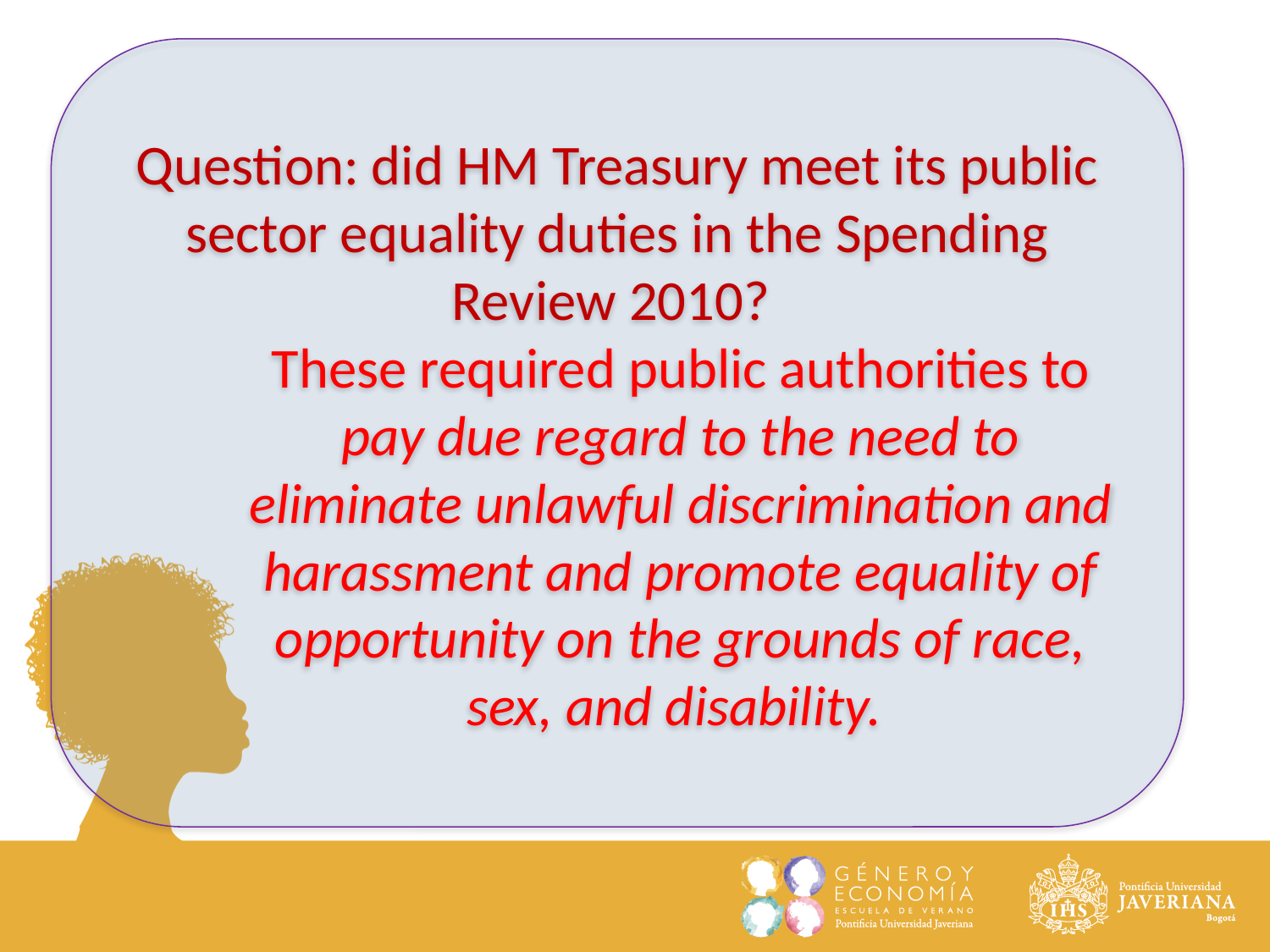

Question: did HM Treasury meet its public sector equality duties in the Spending Review 2010?
These required public authorities to pay due regard to the need to eliminate unlawful discrimination and harassment and promote equality of opportunity on the grounds of race, sex, and disability.